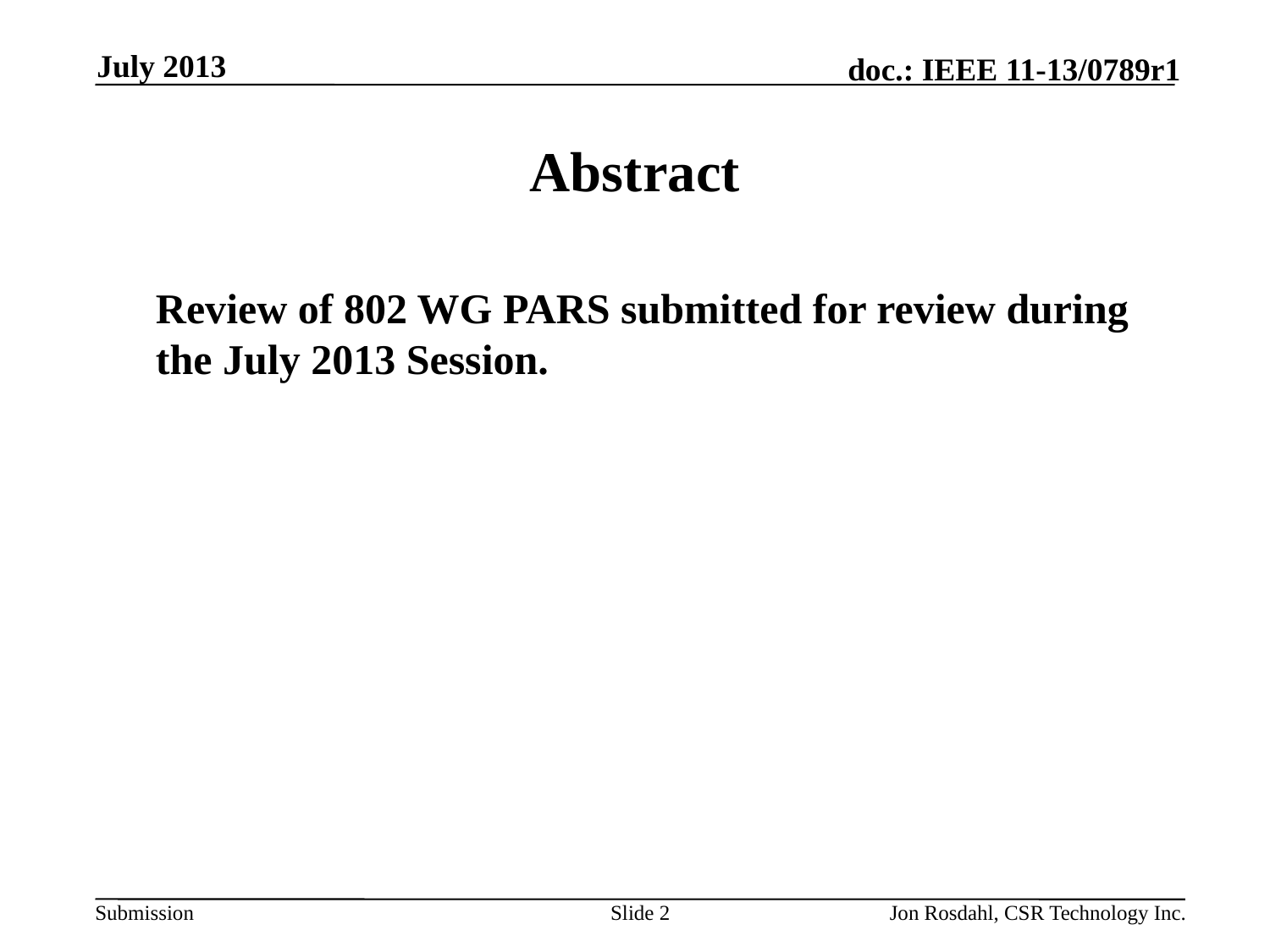

July 2013
# Abstract
	Review of 802 WG PARS submitted for review during the July 2013 Session.

Slide 2
Jon Rosdahl, CSR Technology Inc.